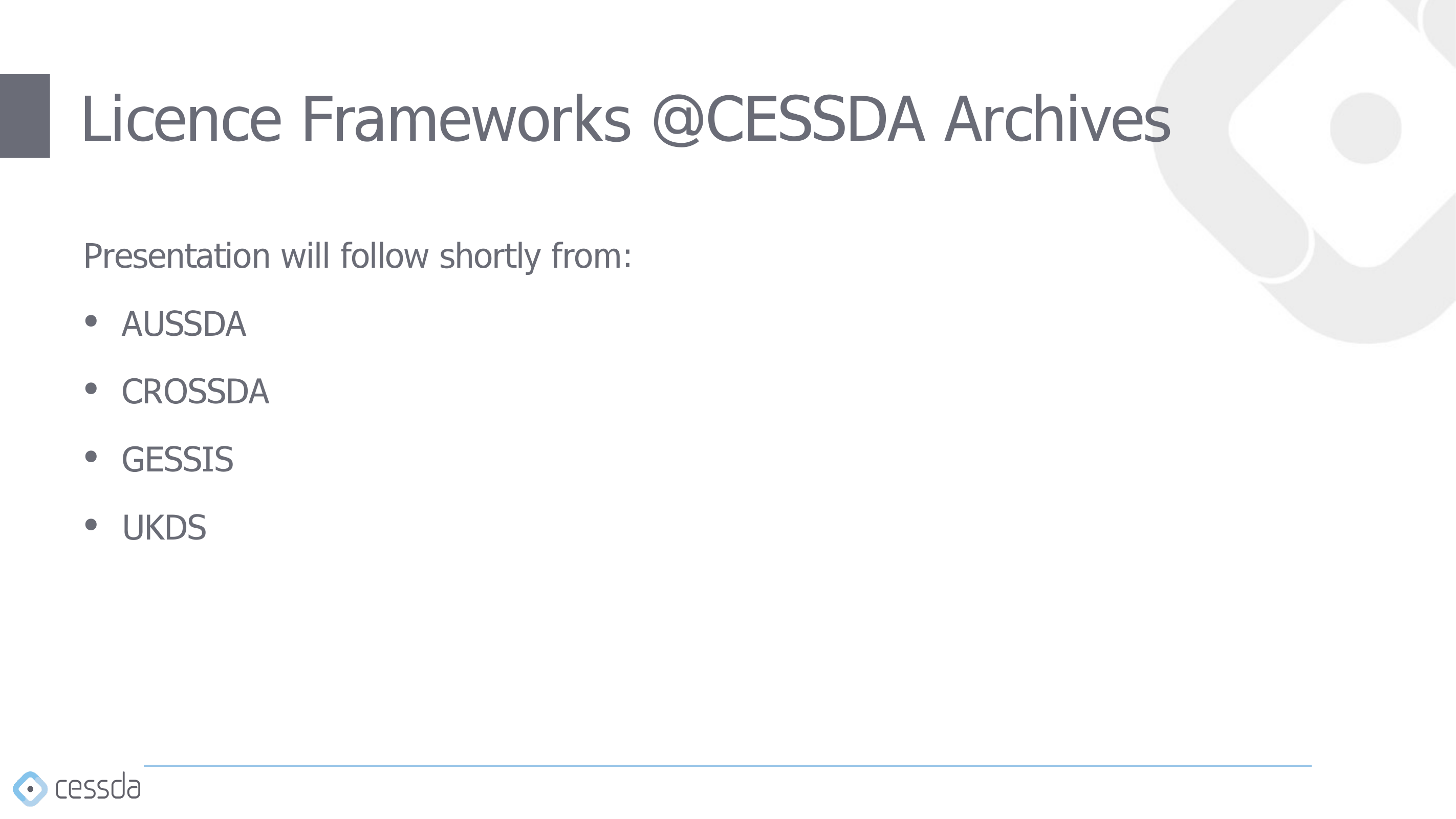

# Licence Frameworks @CESSDA Archives
Presentation will follow shortly from:
AUSSDA
CROSSDA
GESSIS
UKDS